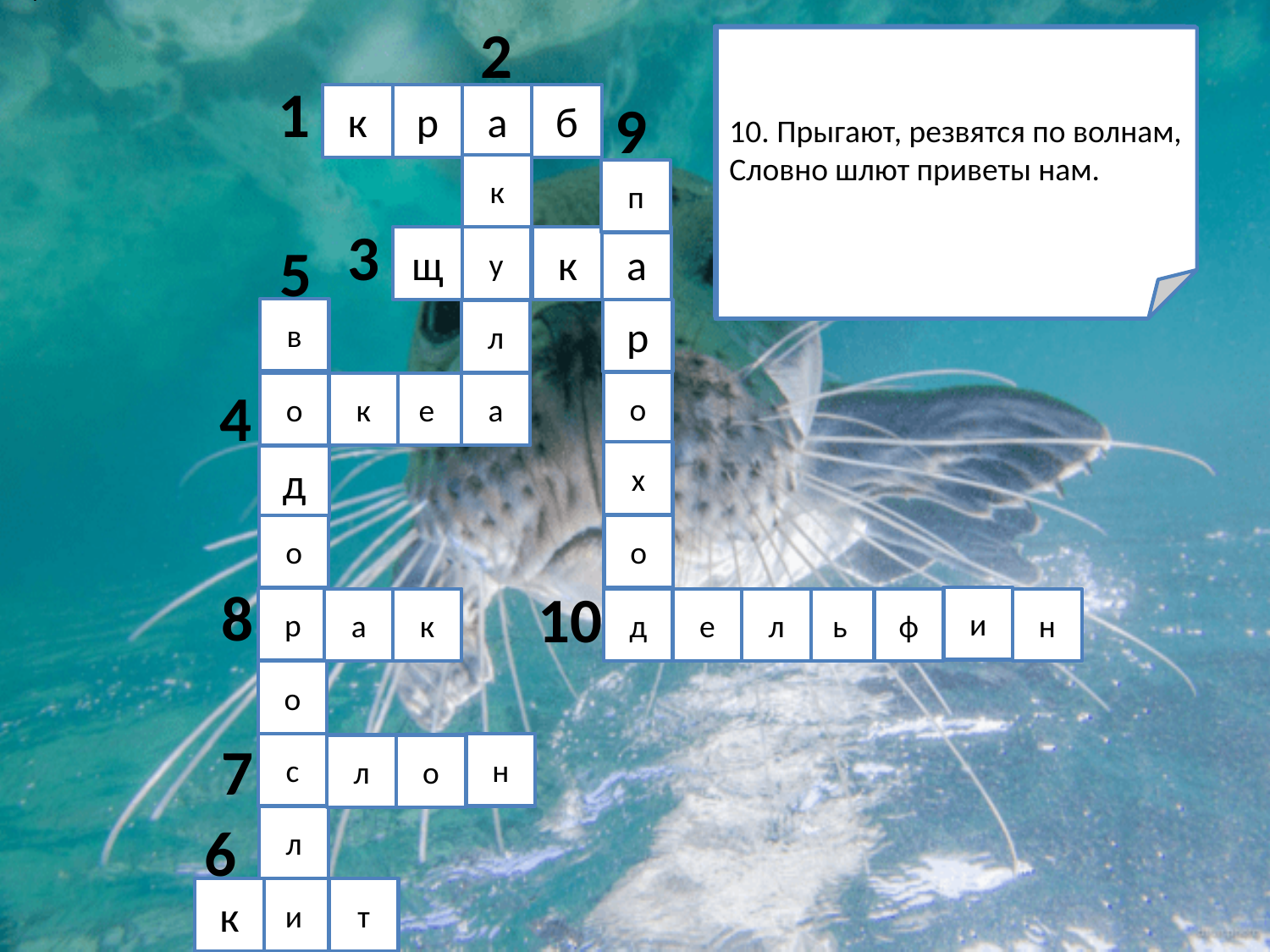

.

2
7. Живут в океане, сильны и зубасты,
Под кожей слой жира, есть хобот и ласты,
Крупнейшие хищники нам не страшны,
А как мы зовём их?
Морской ….
1. Вы знакомы с Морячком
Ходит странно он бочком.
Пятернёй своей не слаб
Морячок – спешащий
2. Как торпеда с плавниками.
С очень страшными клыками!
Острым нюхом жертву чует,
Днём и ночью всё кочует.

3. Полосатая злодейка
Съест любого малыша:
 Пескаря, плотву, уклейку,
Не проглотит лишь ерша.

4. Место обитания морских рыб
 5. Трава, которая растет в водной среде.

6.Пароход с фонтаном
Идёт океаном
10. Прыгают, резвятся по волнам,
Словно шлют приветы нам.
8. Речной краб с хвостом.
9. Залюбуешься невольно:
Он без паруса и вёсел
По морским просторам вольным
Целый дом с собою носит.
У него отличный ход.
Это? Это … .
1
9
р
а
к
б
к
п
3
к
щ
а
5
у
в
р
л
4
о
о
к
е
а
х
д
о
о
8
10
и
р
н
е
а
к
д
л
ь
ф
о
7
н
с
о
л
л
6
т
к
и